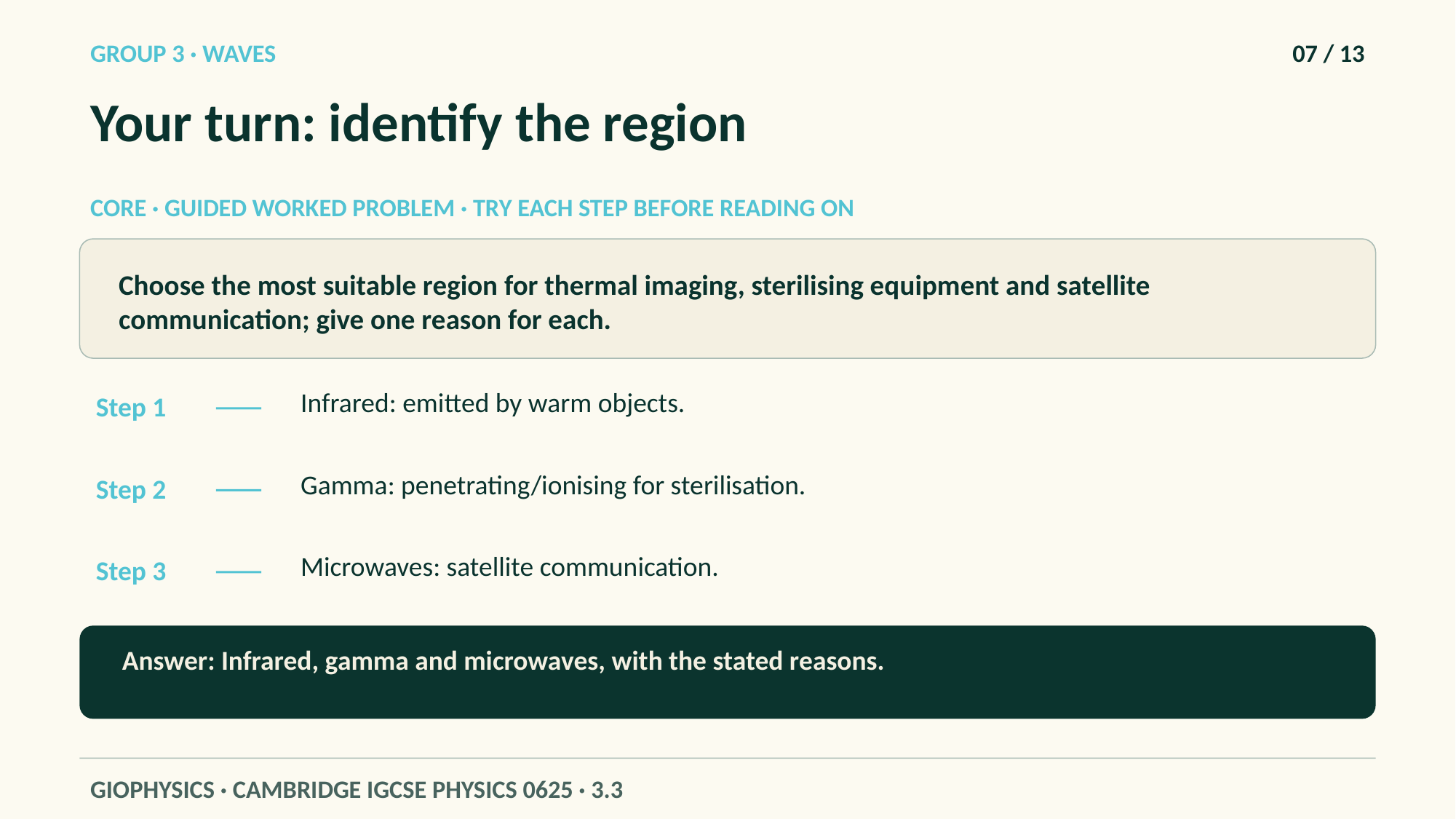

GROUP 3 · WAVES
07 / 13
Your turn: identify the region
CORE · GUIDED WORKED PROBLEM · TRY EACH STEP BEFORE READING ON

Choose the most suitable region for thermal imaging, sterilising equipment and satellite communication; give one reason for each.
Infrared: emitted by warm objects.
Step 1

Gamma: penetrating/ionising for sterilisation.
Step 2

Microwaves: satellite communication.
Step 3

Answer: Infrared, gamma and microwaves, with the stated reasons.

GIOPHYSICS · CAMBRIDGE IGCSE PHYSICS 0625 · 3.3